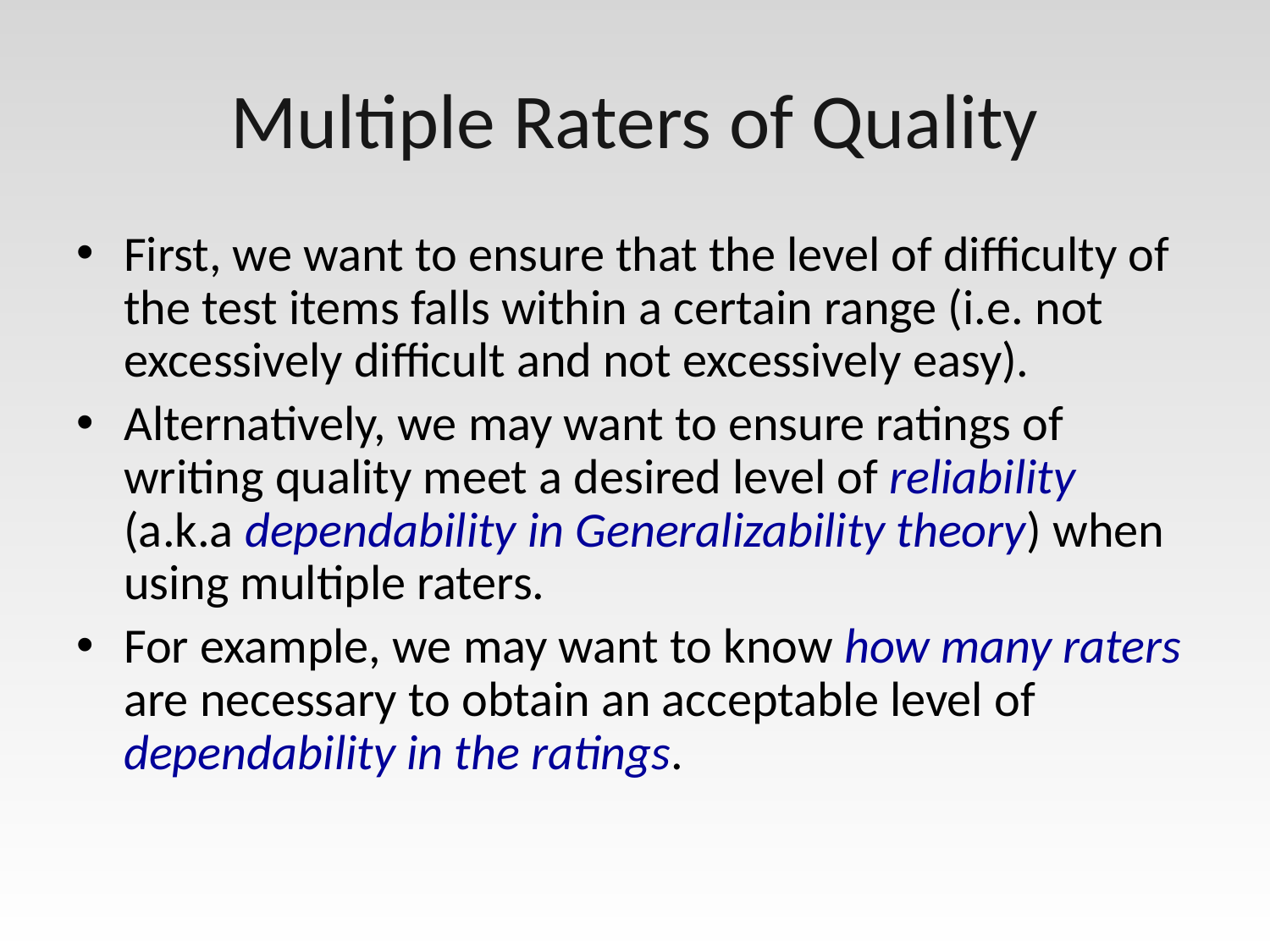

# Multiple Raters of Quality
First, we want to ensure that the level of difficulty of the test items falls within a certain range (i.e. not excessively difficult and not excessively easy).
Alternatively, we may want to ensure ratings of writing quality meet a desired level of reliability (a.k.a dependability in Generalizability theory) when using multiple raters.
For example, we may want to know how many raters are necessary to obtain an acceptable level of dependability in the ratings.